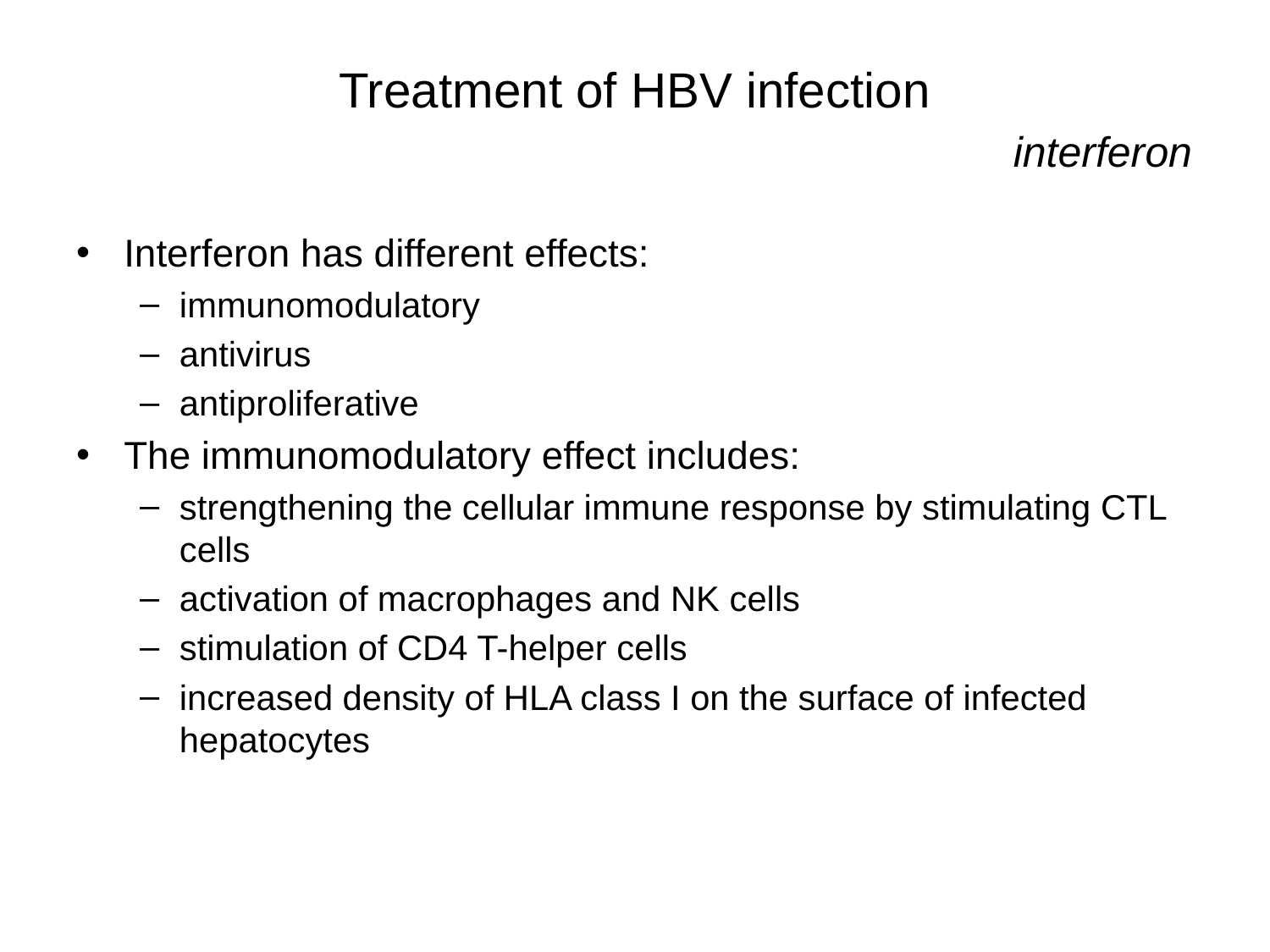

# Treatment of HBV infection interferon
Interferon has different effects:
immunomodulatory
antivirus
antiproliferative
The immunomodulatory effect includes:
strengthening the cellular immune response by stimulating CTL cells
activation of macrophages and NK cells
stimulation of CD4 T-helper cells
increased density of HLA class I on the surface of infected hepatocytes